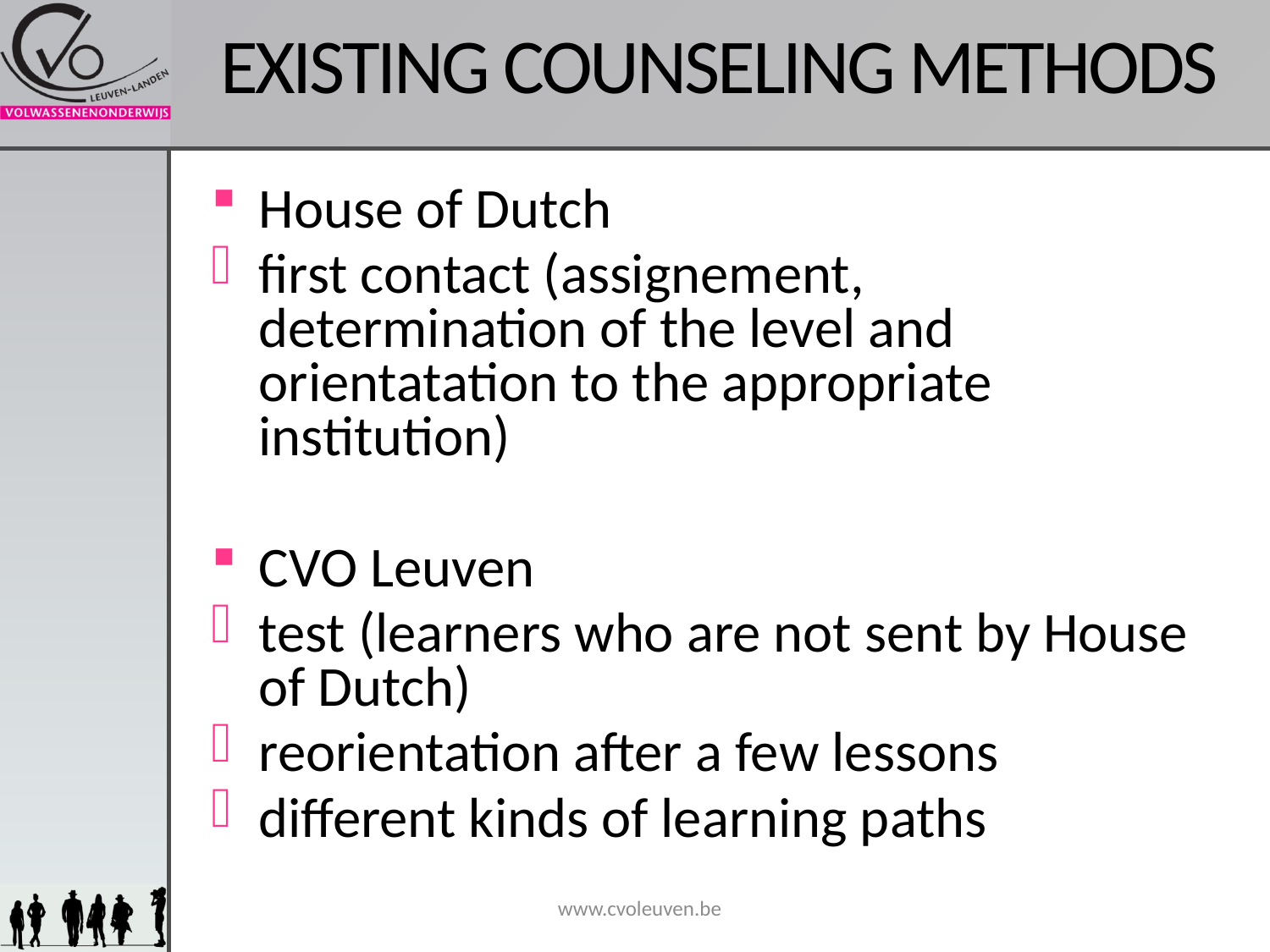

# EXISTING COUNSELING METHODS
House of Dutch
first contact (assignement, determination of the level and orientatation to the appropriate institution)

CVO Leuven
test (learners who are not sent by House of Dutch)
reorientation after a few lessons
different kinds of learning paths

www.cvoleuven.be